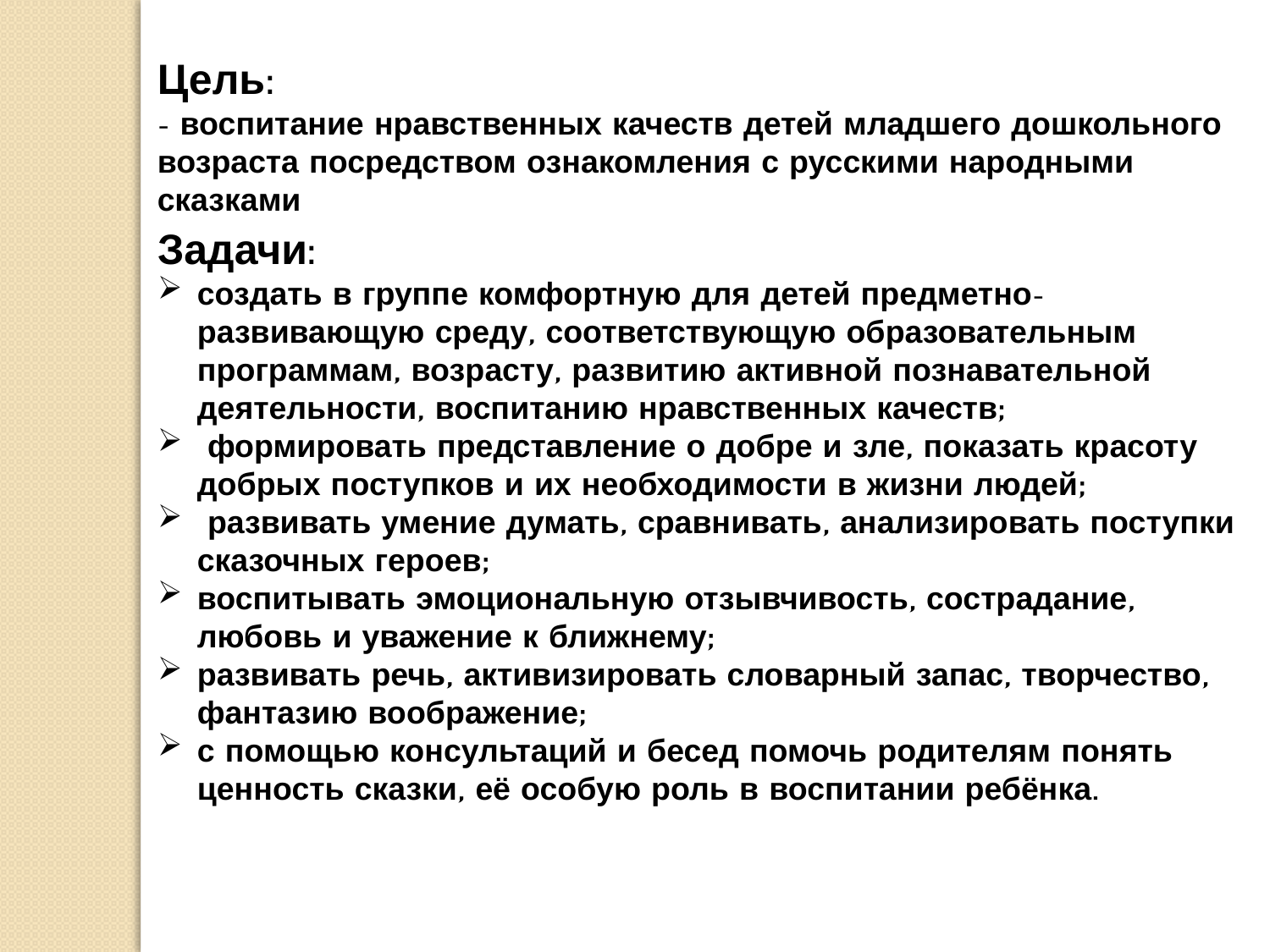

Цель:
- воспитание нравственных качеств детей младшего дошкольного возраста посредством ознакомления с русскими народными сказками
Задачи:
создать в группе комфортную для детей предметно-развивающую среду, соответствующую образовательным программам, возрасту, развитию активной познавательной деятельности, воспитанию нравственных качеств;
 формировать представление о добре и зле, показать красоту добрых поступков и их необходимости в жизни людей;
 развивать умение думать, сравнивать, анализировать поступки сказочных героев;
воспитывать эмоциональную отзывчивость, сострадание, любовь и уважение к ближнему;
развивать речь, активизировать словарный запас, творчество, фантазию воображение;
с помощью консультаций и бесед помочь родителям понять ценность сказки, её особую роль в воспитании ребёнка.